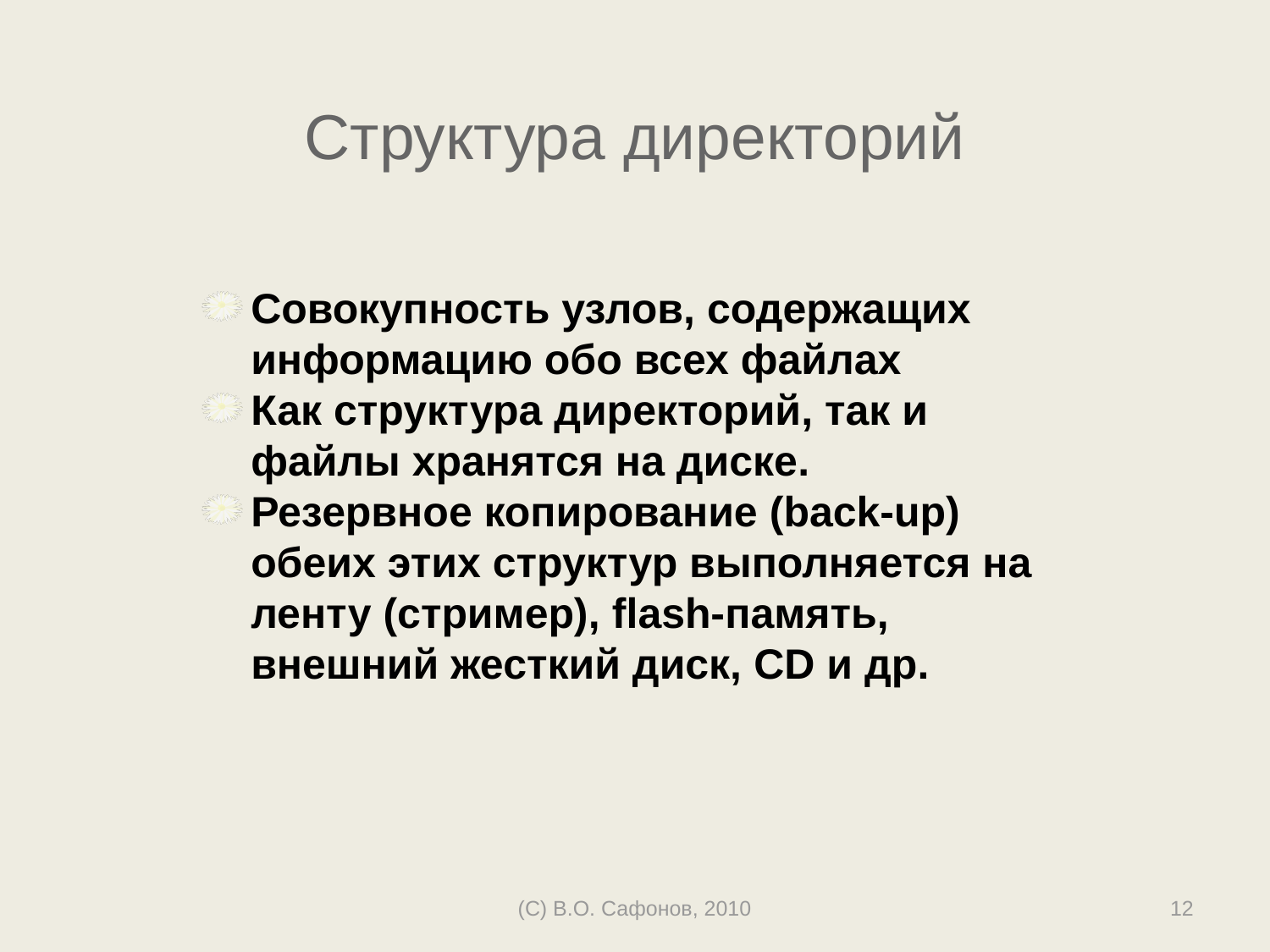

# Структура директорий
Совокупность узлов, содержащих информацию обо всех файлах
Как структура директорий, так и файлы хранятся на диске.
Резервное копирование (back-up) обеих этих структур выполняется на ленту (стример), flash-память, внешний жесткий диск, CD и др.

(C) В.О. Сафонов, 2010
12